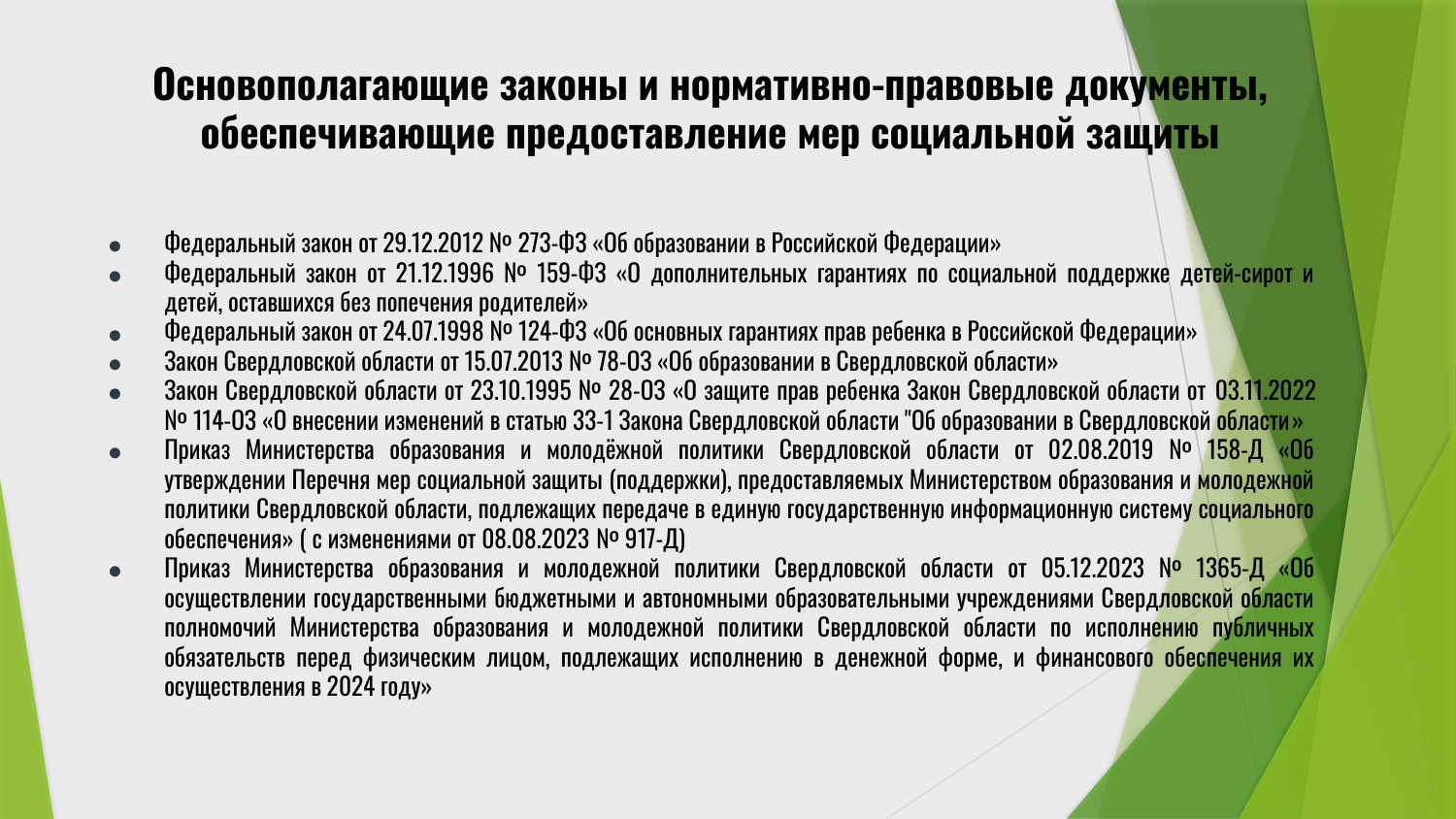

# Основополагающие законы и нормативно-правовые документы, обеспечивающие предоставление мер социальной защиты

Федеральный закон от 29.12.2012 № 273-ФЗ «Об образовании в Российской Федерации»
Федеральный закон от 21.12.1996 № 159-ФЗ «О дополнительных гарантиях по социальной поддержке детей-сирот и детей, оставшихся без попечения родителей»
Федеральный закон от 24.07.1998 № 124-ФЗ «Об основных гарантиях прав ребенка в Российской Федерации»
Закон Свердловской области от 15.07.2013 № 78-ОЗ «Об образовании в Свердловской области»
Закон Свердловской области от 23.10.1995 № 28-ОЗ «О защите прав ребенка Закон Свердловской области от 03.11.2022 № 114-ОЗ «О внесении изменений в статью 33-1 Закона Свердловской области "Об образовании в Свердловской области»
Приказ Министерства образования и молодёжной политики Свердловской области от 02.08.2019 № 158-Д «Об утверждении Перечня мер социальной защиты (поддержки), предоставляемых Министерством образования и молодежной политики Свердловской области, подлежащих передаче в единую государственную информационную систему социального обеспечения» ( с изменениями от 08.08.2023 № 917-Д)
Приказ Министерства образования и молодежной политики Свердловской области от 05.12.2023 № 1365-Д «Об осуществлении государственными бюджетными и автономными образовательными учреждениями Свердловской области полномочий Министерства образования и молодежной политики Свердловской области по исполнению публичных обязательств перед физическим лицом, подлежащих исполнению в денежной форме, и финансового обеспечения их осуществления в 2024 году»